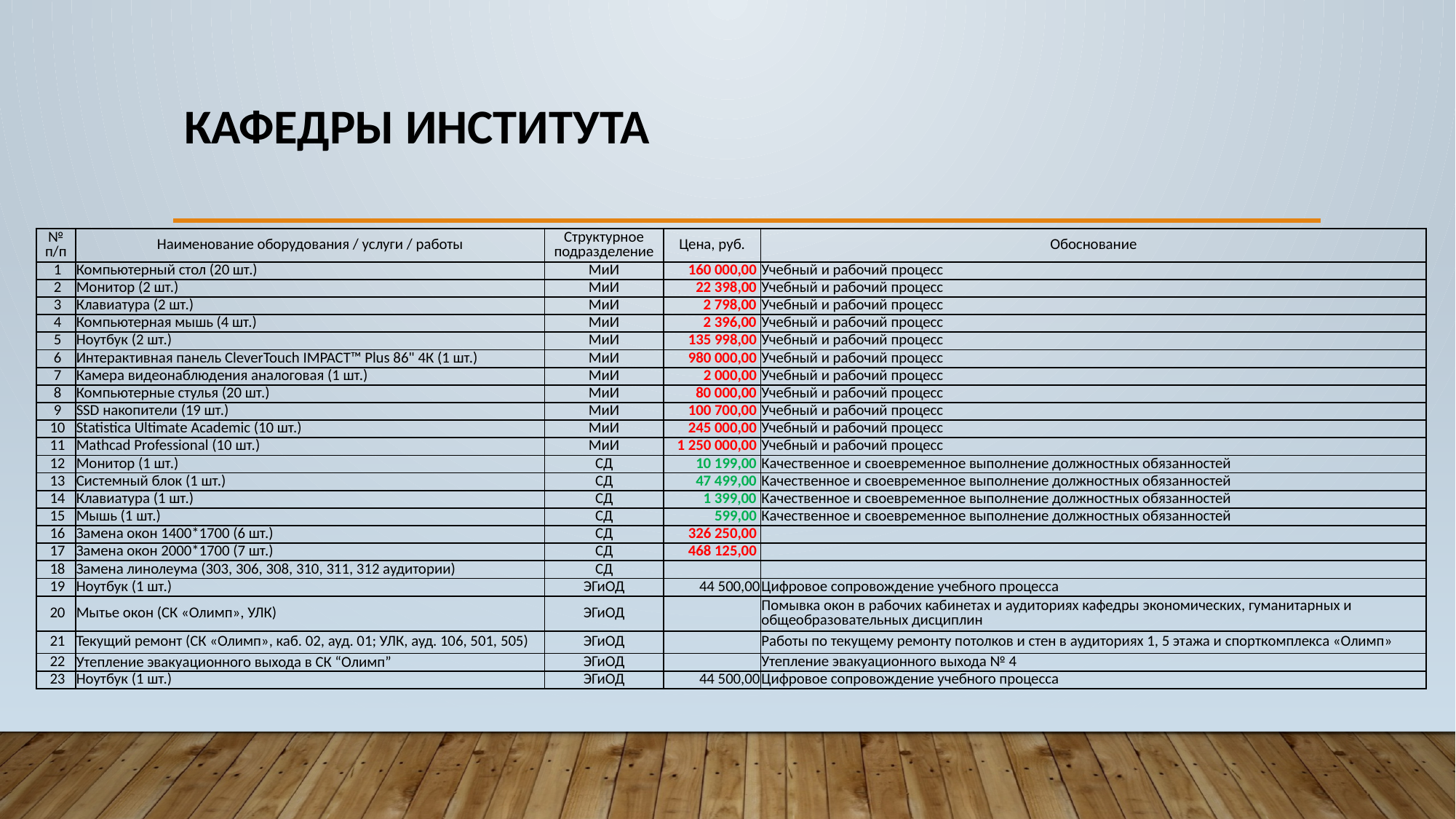

# Кафедры института
| № п/п | Наименование оборудования / услуги / работы | Структурное подразделение | Цена, руб. | Обоснование |
| --- | --- | --- | --- | --- |
| 1 | Компьютерный стол (20 шт.) | МиИ | 160 000,00 | Учебный и рабочий процесс |
| 2 | Монитор (2 шт.) | МиИ | 22 398,00 | Учебный и рабочий процесс |
| 3 | Клавиатура (2 шт.) | МиИ | 2 798,00 | Учебный и рабочий процесс |
| 4 | Компьютерная мышь (4 шт.) | МиИ | 2 396,00 | Учебный и рабочий процесс |
| 5 | Ноутбук (2 шт.) | МиИ | 135 998,00 | Учебный и рабочий процесс |
| 6 | Интерактивная панель CleverTouch IMPACT™ Plus 86" 4К (1 шт.) | МиИ | 980 000,00 | Учебный и рабочий процесс |
| 7 | Камера видеонаблюдения аналоговая (1 шт.) | МиИ | 2 000,00 | Учебный и рабочий процесс |
| 8 | Компьютерные стулья (20 шт.) | МиИ | 80 000,00 | Учебный и рабочий процесс |
| 9 | SSD накопители (19 шт.) | МиИ | 100 700,00 | Учебный и рабочий процесс |
| 10 | Statistica Ultimate Academic (10 шт.) | МиИ | 245 000,00 | Учебный и рабочий процесс |
| 11 | Mathcad Professional (10 шт.) | МиИ | 1 250 000,00 | Учебный и рабочий процесс |
| 12 | Монитор (1 шт.) | СД | 10 199,00 | Качественное и своевременное выполнение должностных обязанностей |
| 13 | Системный блок (1 шт.) | СД | 47 499,00 | Качественное и своевременное выполнение должностных обязанностей |
| 14 | Клавиатура (1 шт.) | СД | 1 399,00 | Качественное и своевременное выполнение должностных обязанностей |
| 15 | Мышь (1 шт.) | СД | 599,00 | Качественное и своевременное выполнение должностных обязанностей |
| 16 | Замена окон 1400\*1700 (6 шт.) | СД | 326 250,00 |  |
| 17 | Замена окон 2000\*1700 (7 шт.) | СД | 468 125,00 |  |
| 18 | Замена линолеума (303, 306, 308, 310, 311, 312 аудитории) | СД |  |  |
| 19 | Ноутбук (1 шт.) | ЭГиОД | 44 500,00 | Цифровое сопровождение учебного процесса |
| 20 | Мытье окон (СК «Олимп», УЛК) | ЭГиОД |  | Помывка окон в рабочих кабинетах и аудиториях кафедры экономических, гуманитарных и общеобразовательных дисциплин |
| 21 | Текущий ремонт (СК «Олимп», каб. 02, ауд. 01; УЛК, ауд. 106, 501, 505) | ЭГиОД |  | Работы по текущему ремонту потолков и стен в аудиториях 1, 5 этажа и спорткомплекса «Олимп» |
| 22 | Утепление эвакуационного выхода в СК “Олимп” | ЭГиОД |  | Утепление эвакуационного выхода № 4 |
| 23 | Ноутбук (1 шт.) | ЭГиОД | 44 500,00 | Цифровое сопровождение учебного процесса |